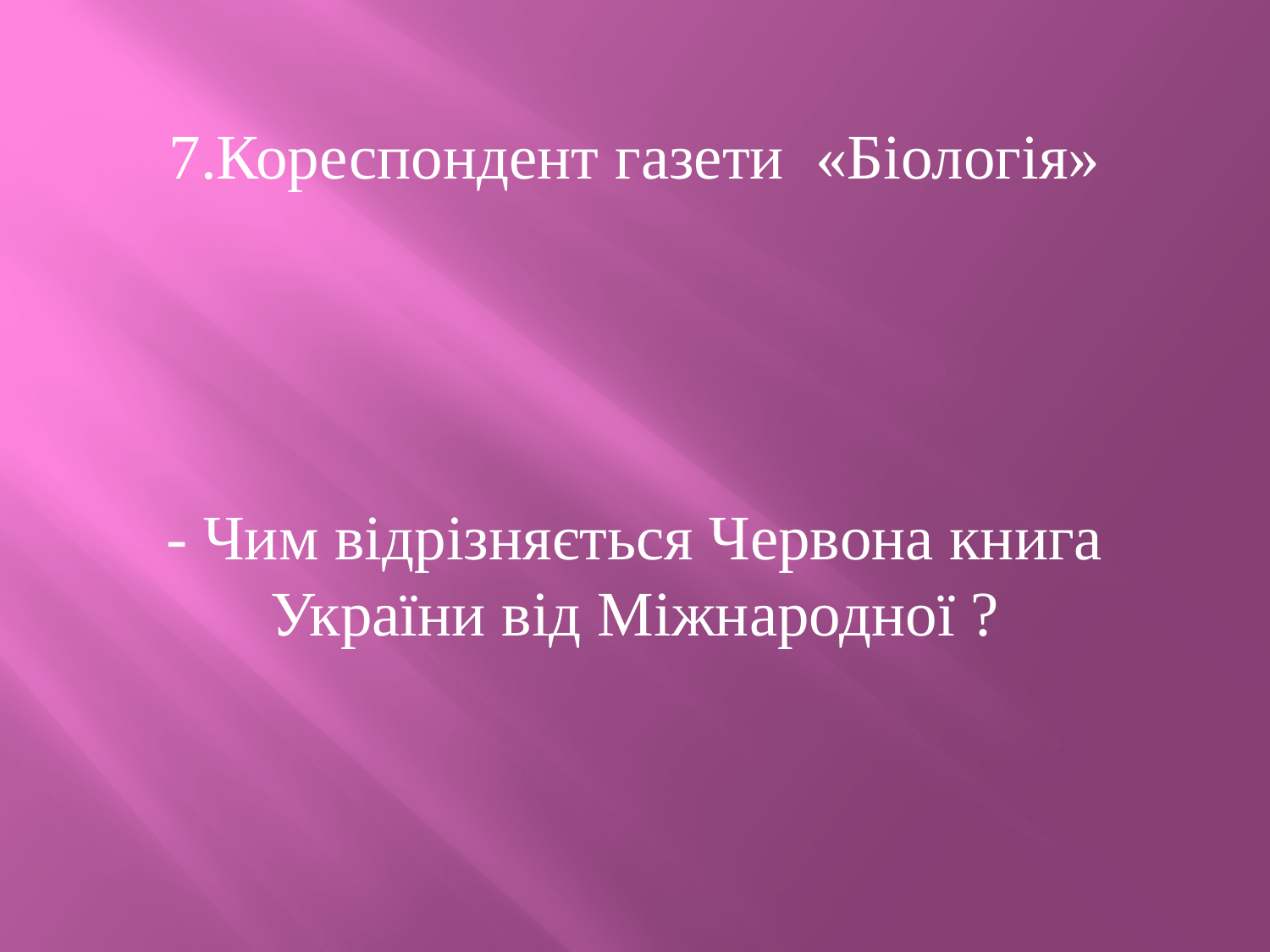

7.Кореспондент газети  «Бiологiя»

- Чим відрізняється Червона книга України від Мiжнародної ?